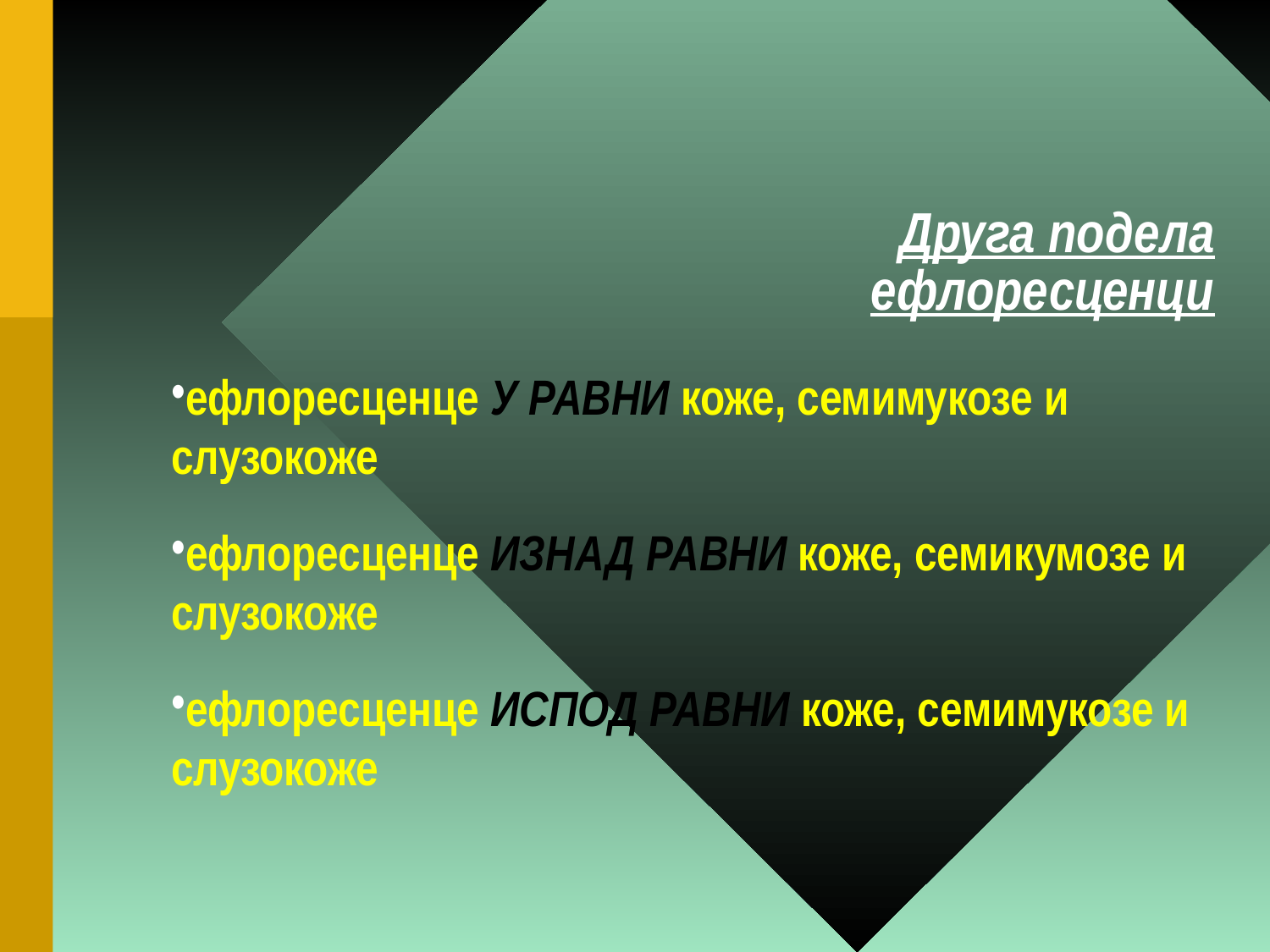

Друга подела ефлоресценци
ефлоресценце У РАВНИ коже, семимукозе и слузокоже
ефлоресценце ИЗНАД РАВНИ коже, семикумозе и слузокоже
ефлоресценце ИСПОД РАВНИ коже, семимукозе и слузокоже